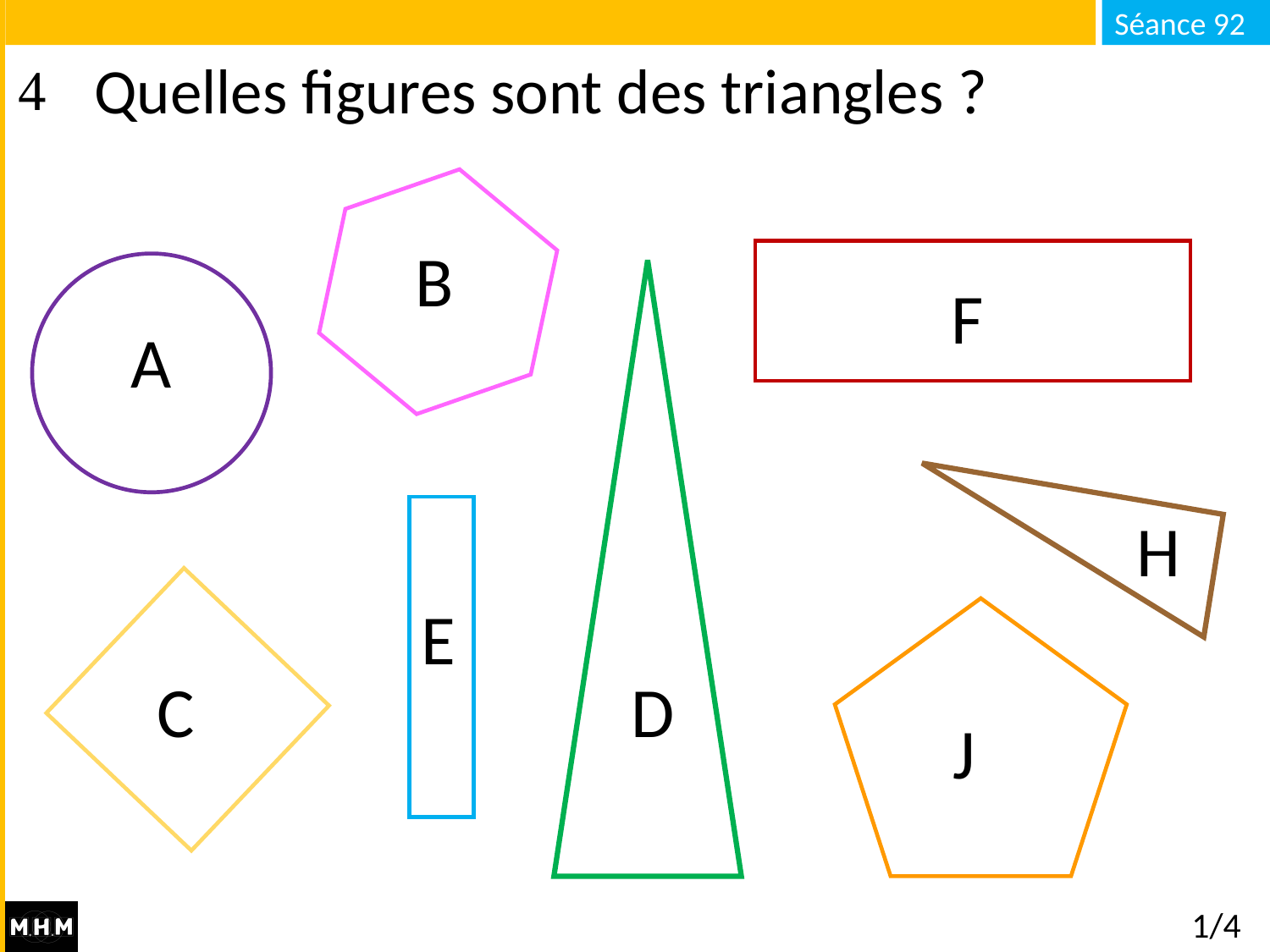

# Quelles figures sont des triangles ?

B

F
A

H
E

C
D
J
1/4